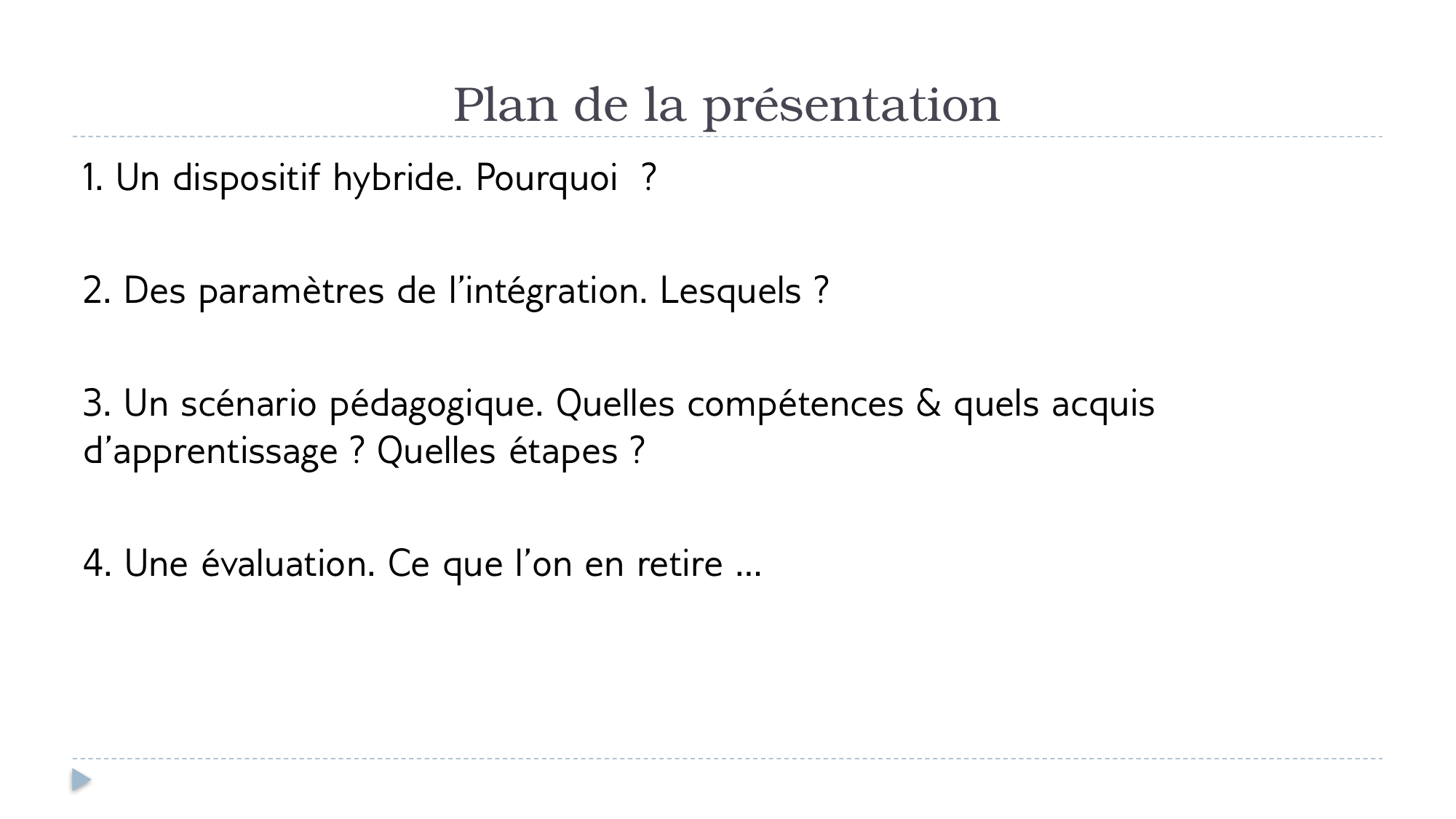

# Plan de la présentation
1. Un dispositif hybride. Pourquoi  ?

2. Des paramètres de l’intégration. Lesquels ?

3. Un scénario pédagogique. Quelles compétences & quels acquis d’apprentissage ? Quelles étapes ?

4. Une évaluation. Ce que l’on en retire …